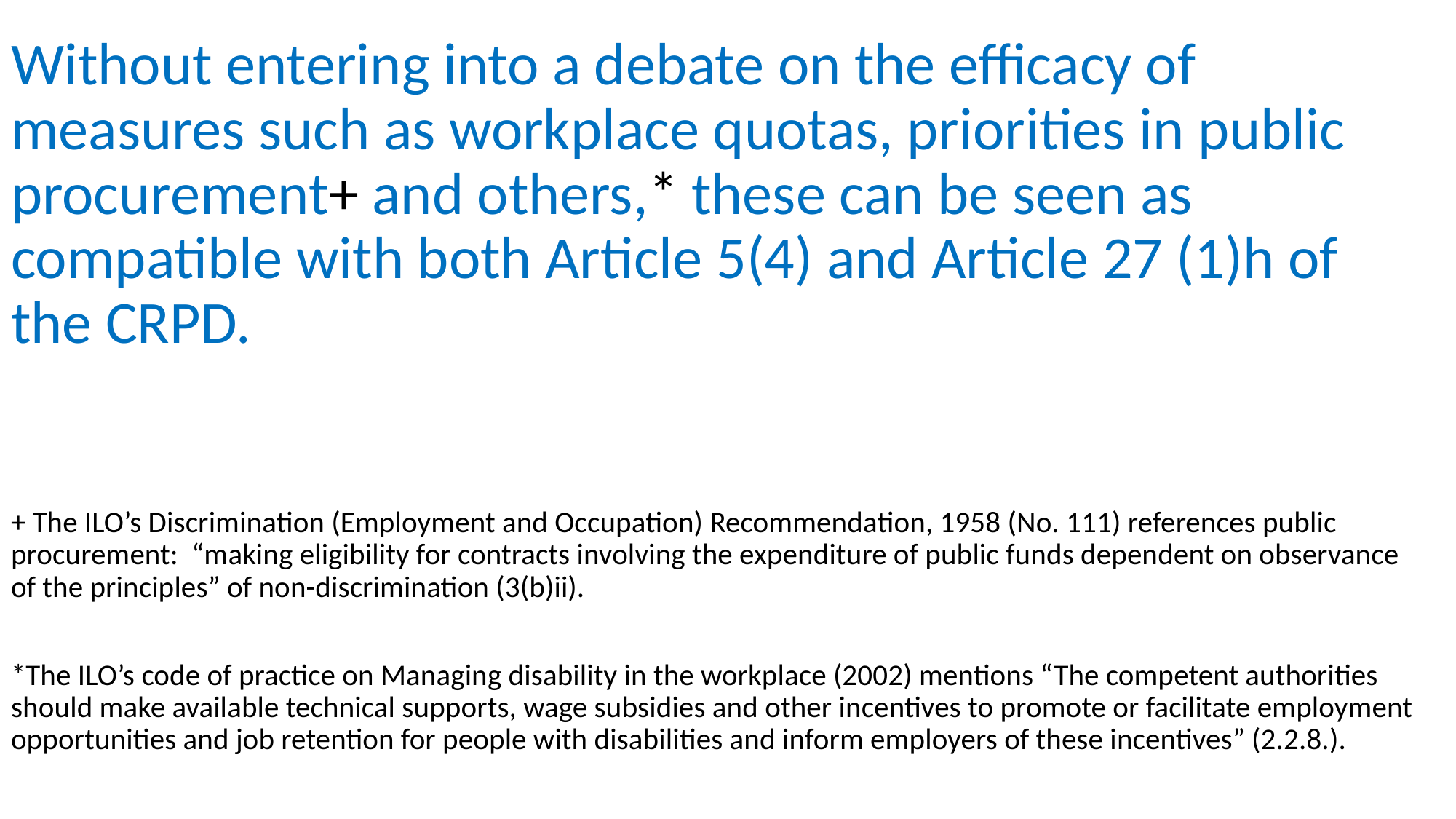

Without entering into a debate on the efficacy of measures such as workplace quotas, priorities in public procurement+ and others,* these can be seen as compatible with both Article 5(4) and Article 27 (1)h of the CRPD.

+ The ILO’s Discrimination (Employment and Occupation) Recommendation, 1958 (No. 111) references public procurement:  “making eligibility for contracts involving the expenditure of public funds dependent on observance of the principles” of non-discrimination (3(b)ii).

*The ILO’s code of practice on Managing disability in the workplace (2002) mentions “The competent authorities should make available technical supports, wage subsidies and other incentives to promote or facilitate employment opportunities and job retention for people with disabilities and inform employers of these incentives” (2.2.8.).